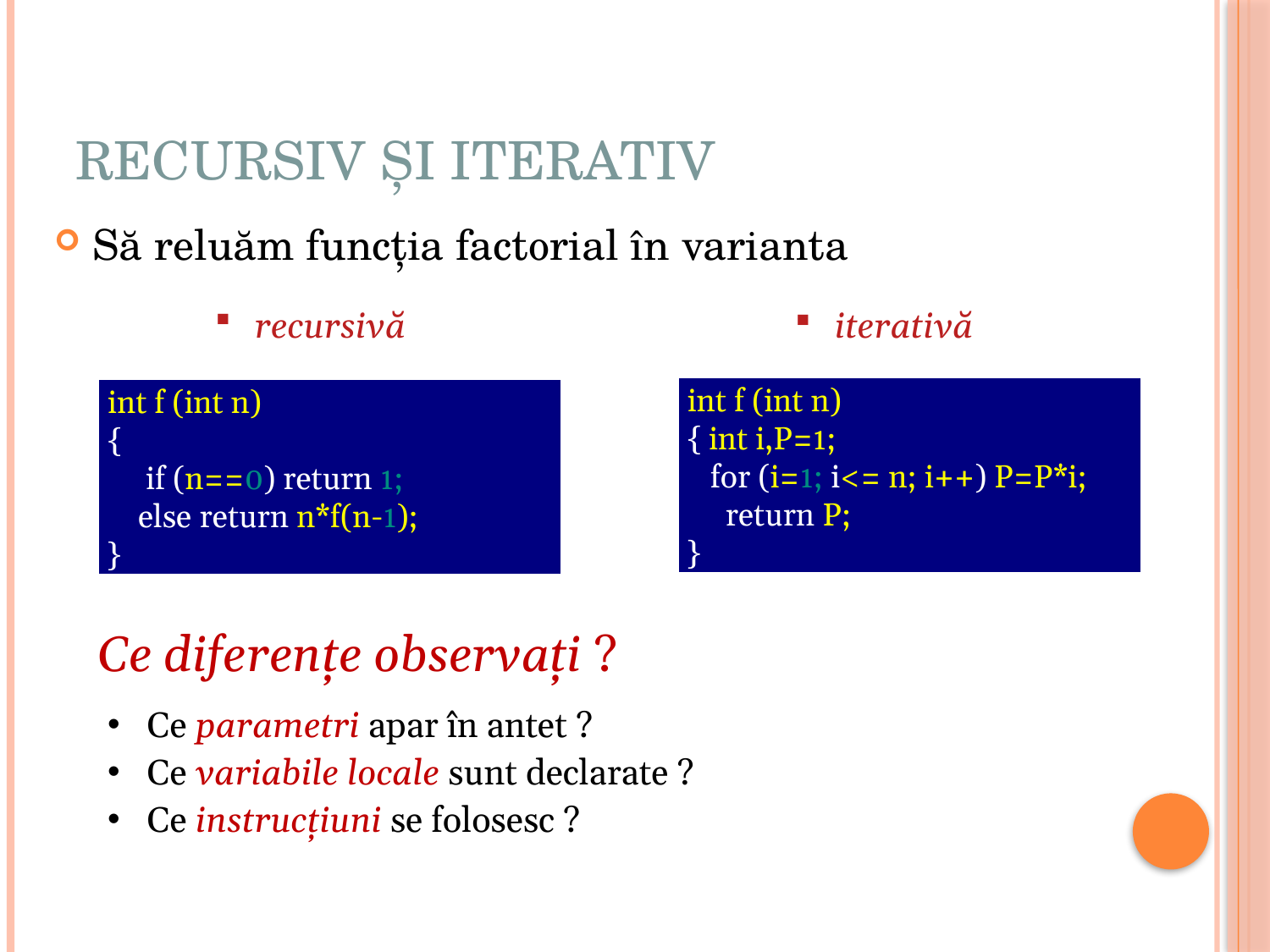

# Recursiv şi iterativ
Să reluăm funcţia factorial în varianta
recursivă
iterativă
int f (int n)
{ int i,P=1;
   for (i=1; i<= n; i++) P=P*i;
     return P;
}
int f (int n)
{
     if (n==0) return 1;
    else return n*f(n-1);
}
Ce diferenţe observaţi ?
Ce parametri apar în antet ?
Ce variabile locale sunt declarate ?
Ce instrucţiuni se folosesc ?